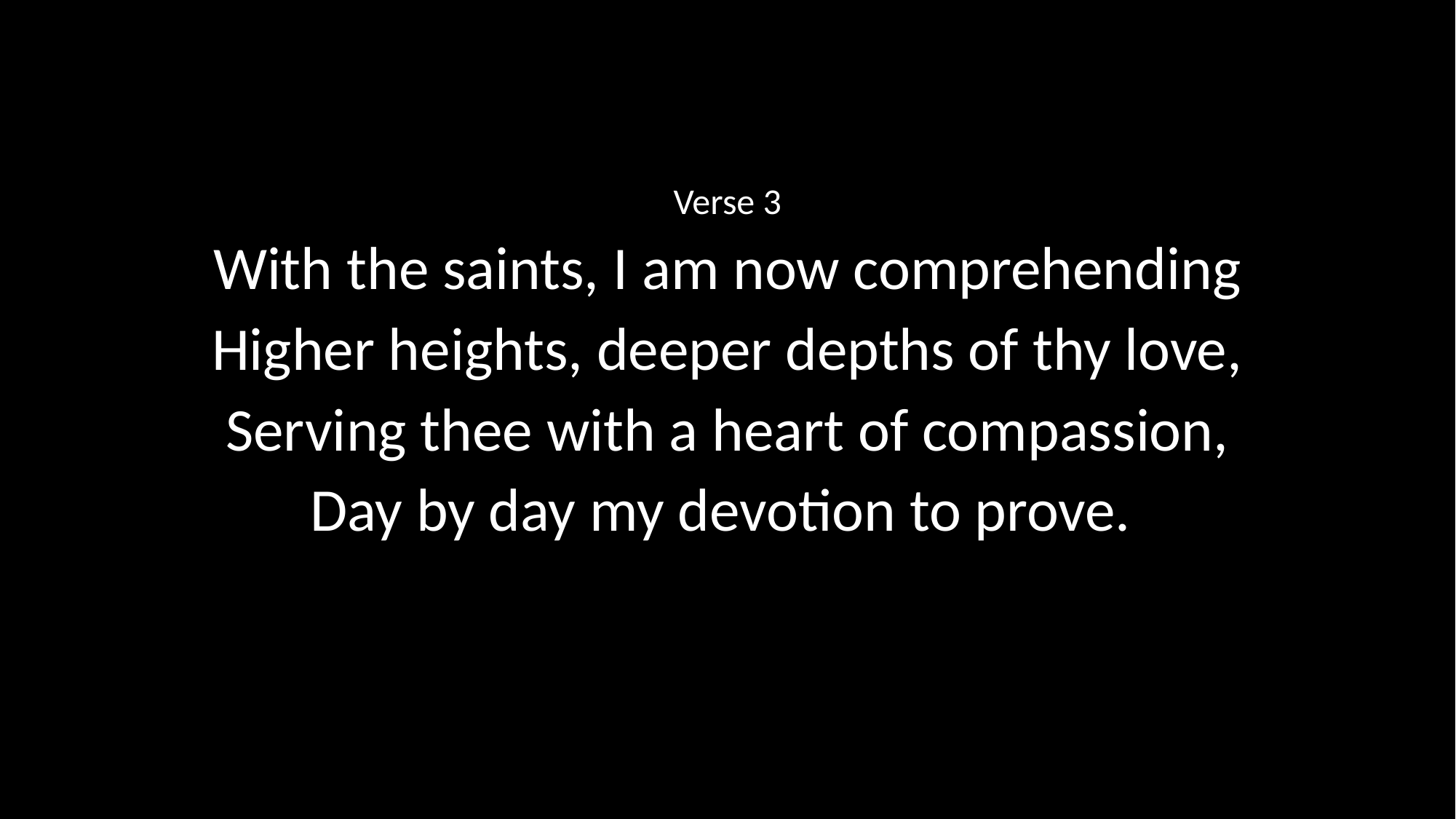

Verse 3
With the saints, I am now comprehending
Higher heights, deeper depths of thy love,
Serving thee with a heart of compassion,
Day by day my devotion to prove.